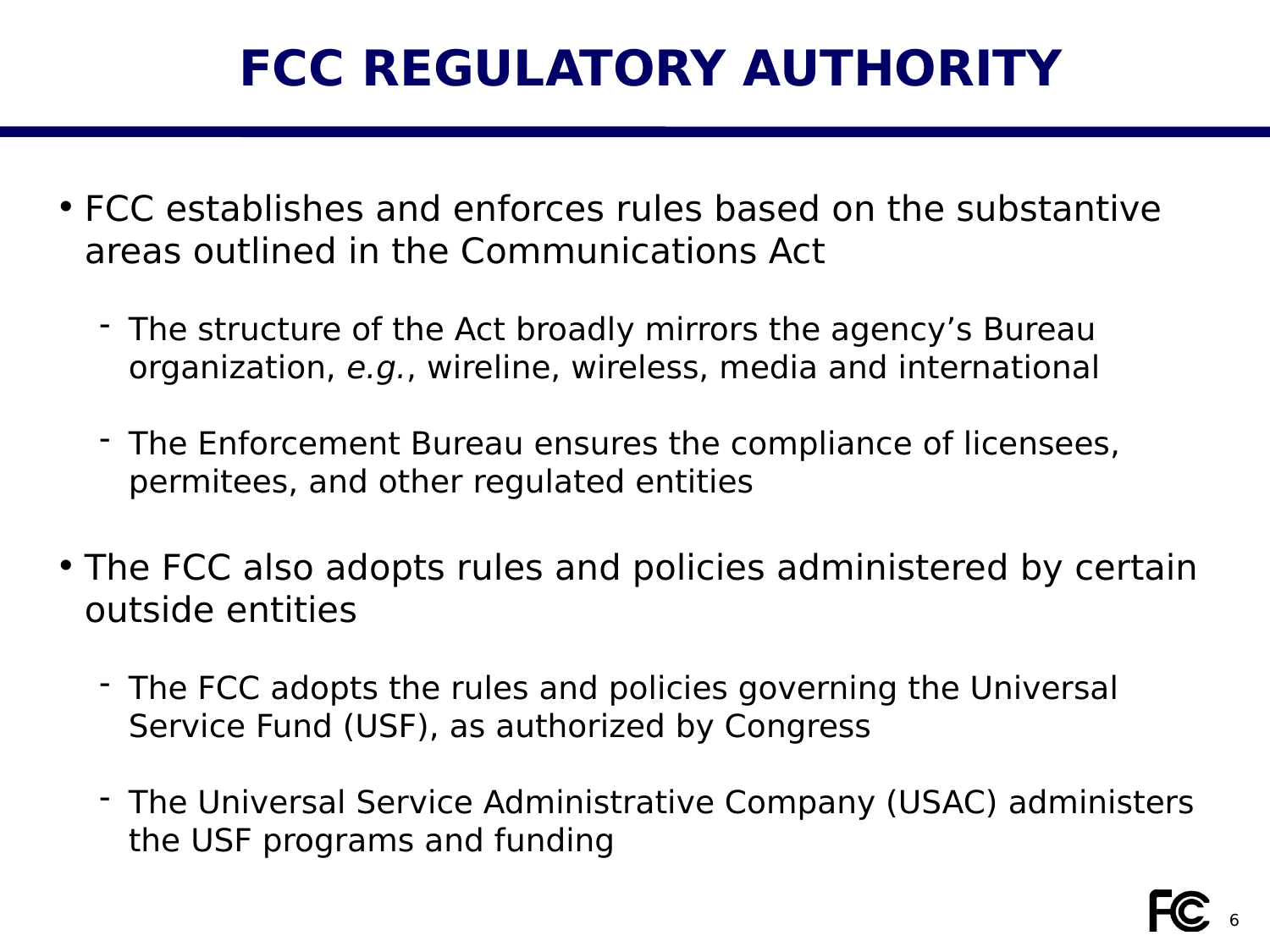

# FCC REGULATORY AUTHORITY
FCC establishes and enforces rules based on the substantive areas outlined in the Communications Act
The structure of the Act broadly mirrors the agency’s Bureau organization, e.g., wireline, wireless, media and international
The Enforcement Bureau ensures the compliance of licensees, permitees, and other regulated entities
The FCC also adopts rules and policies administered by certain outside entities
The FCC adopts the rules and policies governing the Universal Service Fund (USF), as authorized by Congress
The Universal Service Administrative Company (USAC) administers the USF programs and funding

6